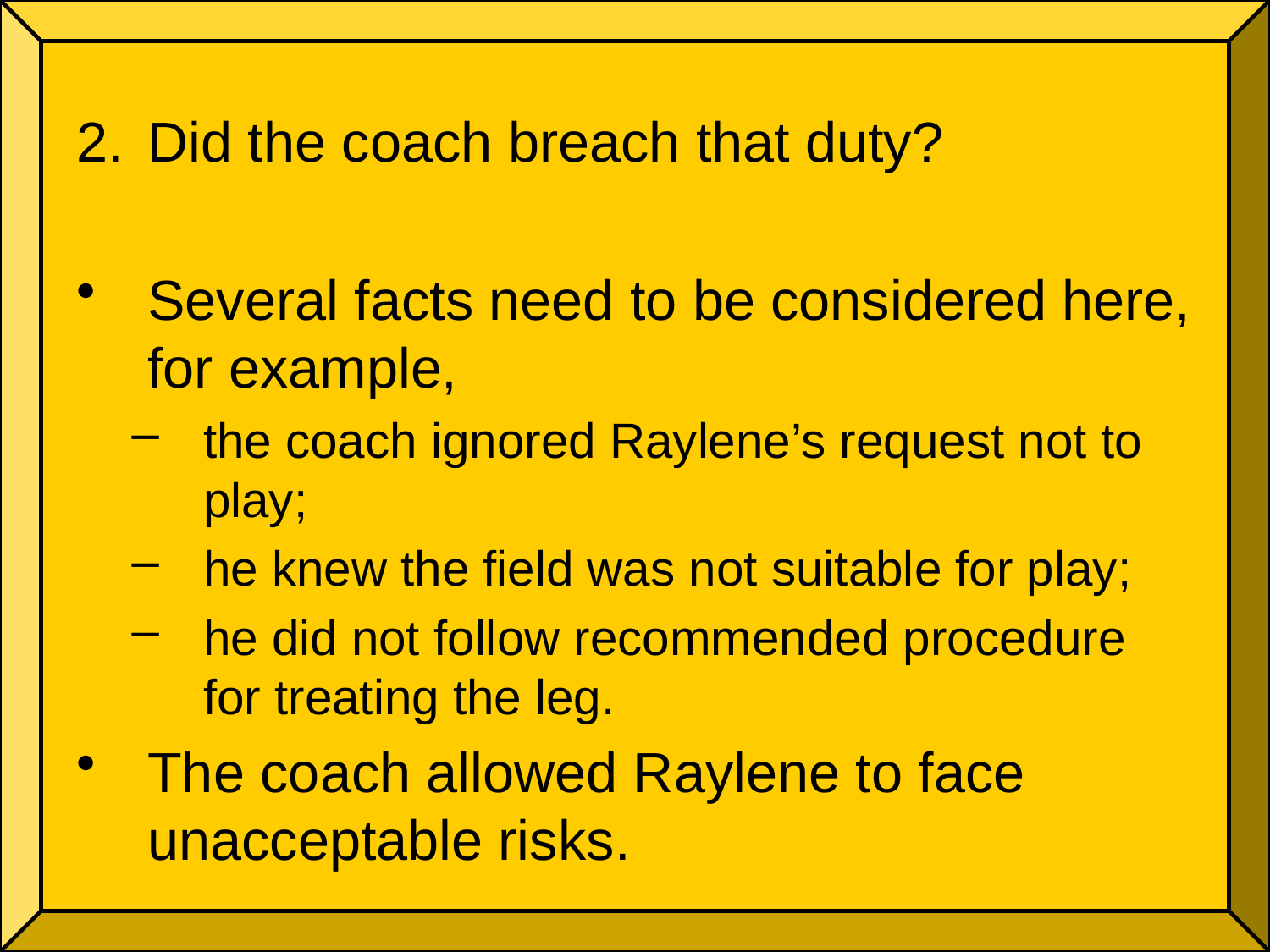

Did the coach breach that duty?

Several facts need to be considered here, for example,
the coach ignored Raylene’s request not to play;
he knew the field was not suitable for play;
he did not follow recommended procedure for treating the leg.
The coach allowed Raylene to face unacceptable risks.